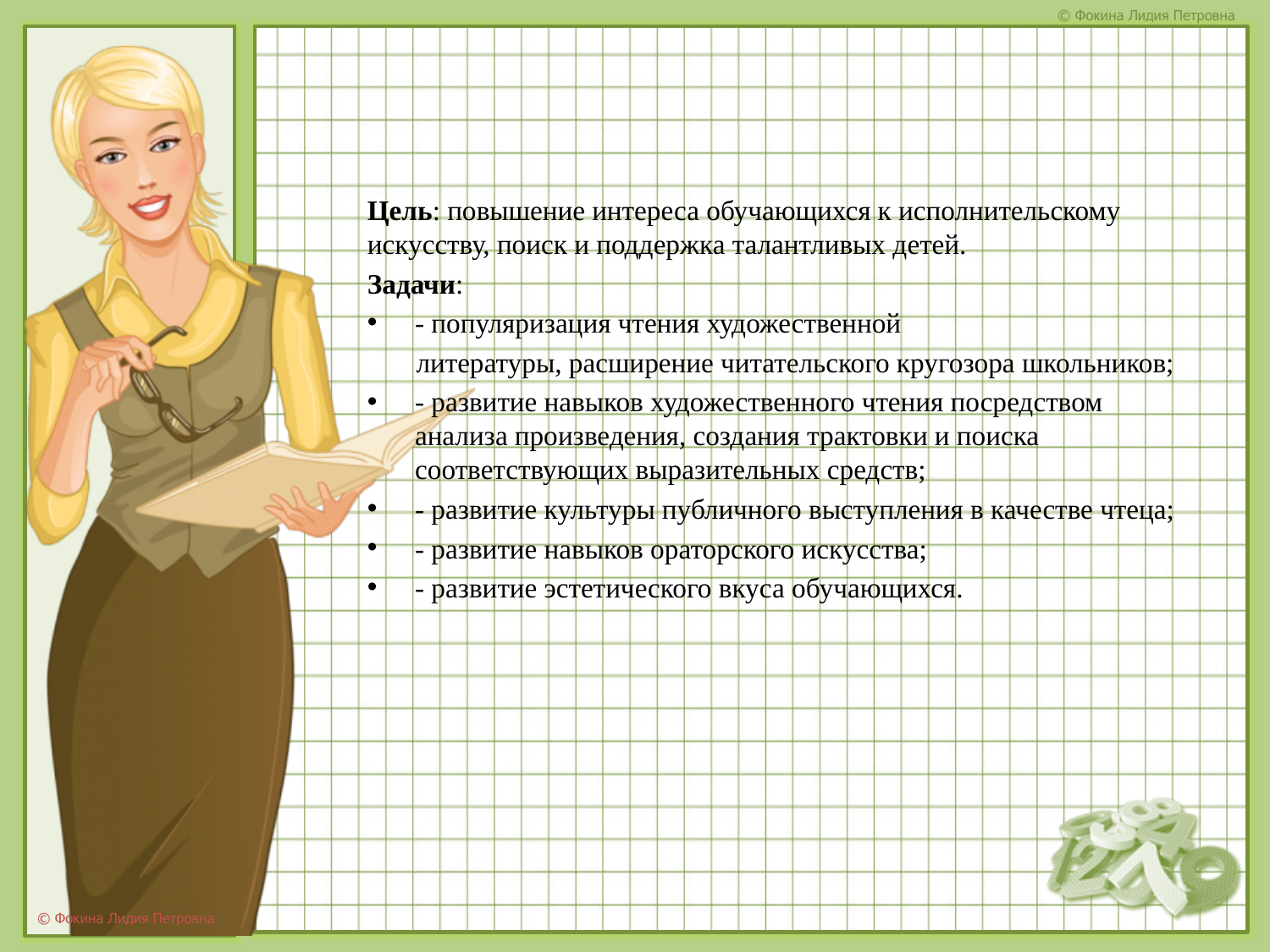

Цель: повышение интереса обучающихся к исполнительскому искусству, поиск и поддержка талантливых детей.
Задачи:
- популяризация чтения художественной
       литературы, расширение читательского кругозора школьников;
- развитие навыков художественного чтения посредством анализа произведения, создания трактовки и поиска соответствующих выразительных средств;
- развитие культуры публичного выступления в качестве чтеца;
- развитие навыков ораторского искусства;
- развитие эстетического вкуса обучающихся.